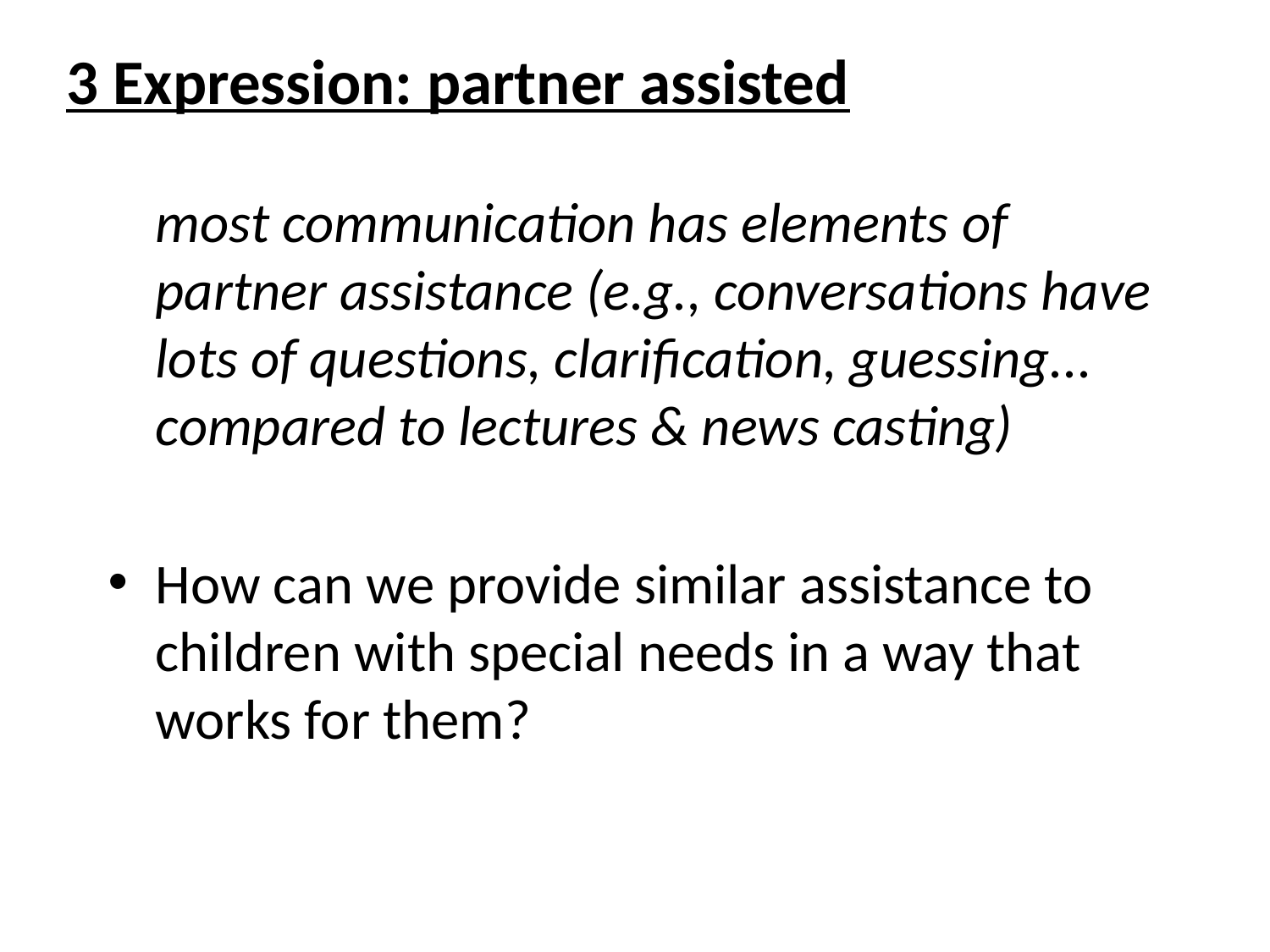

# 3 Expression: partner assisted
	most communication has elements of partner assistance (e.g., conversations have lots of questions, clarification, guessing...  compared to lectures & news casting)

How can we provide similar assistance to children with special needs in a way that works for them?